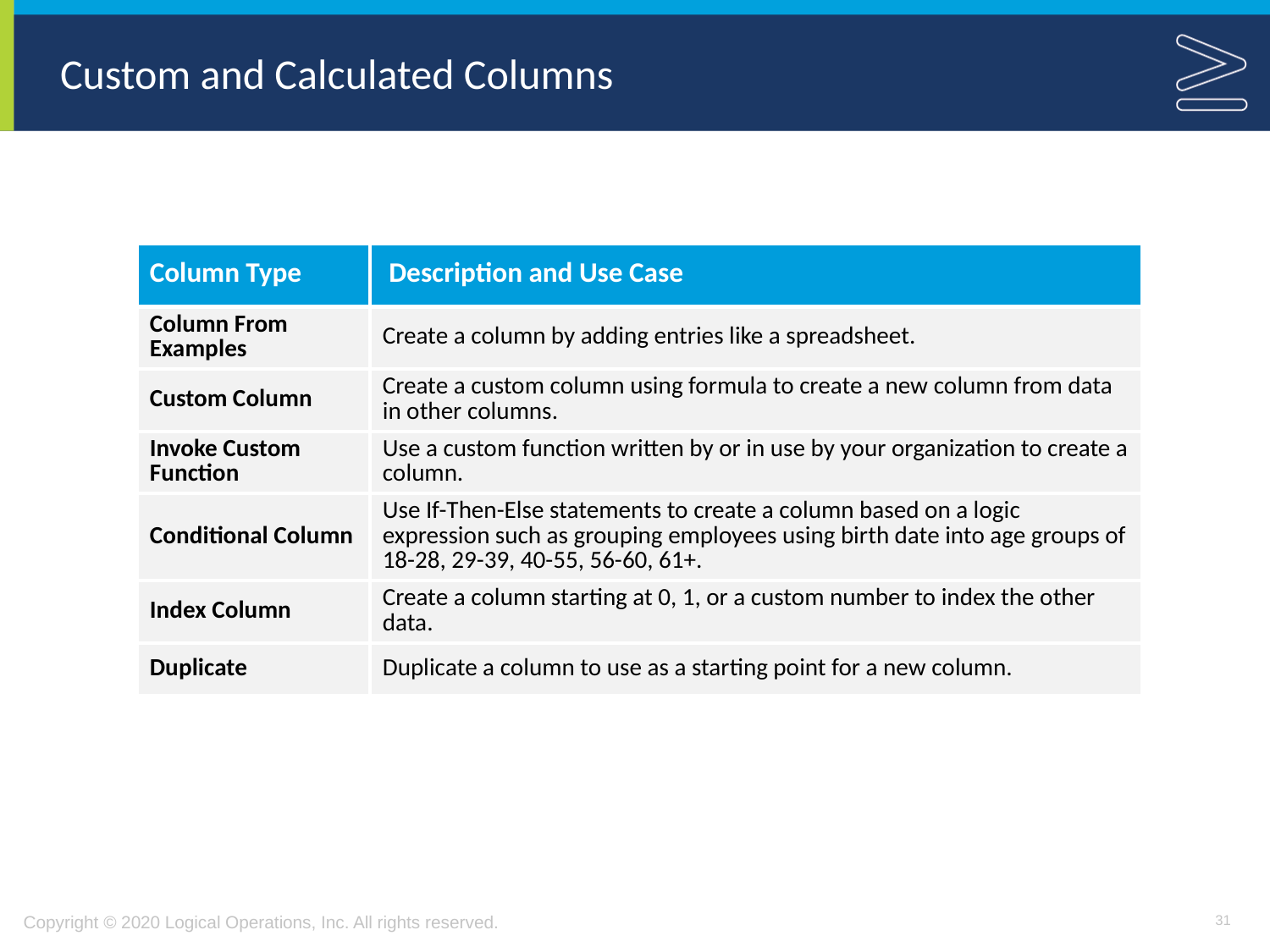

# Custom and Calculated Columns
| Column Type | Description and Use Case |
| --- | --- |
| Column From Examples | Create a column by adding entries like a spreadsheet. |
| Custom Column | Create a custom column using formula to create a new column from data in other columns. |
| Invoke Custom Function | Use a custom function written by or in use by your organization to create a column. |
| Conditional Column | Use If-Then-Else statements to create a column based on a logic expression such as grouping employees using birth date into age groups of 18-28, 29-39, 40-55, 56-60, 61+. |
| Index Column | Create a column starting at 0, 1, or a custom number to index the other data. |
| Duplicate | Duplicate a column to use as a starting point for a new column. |
31